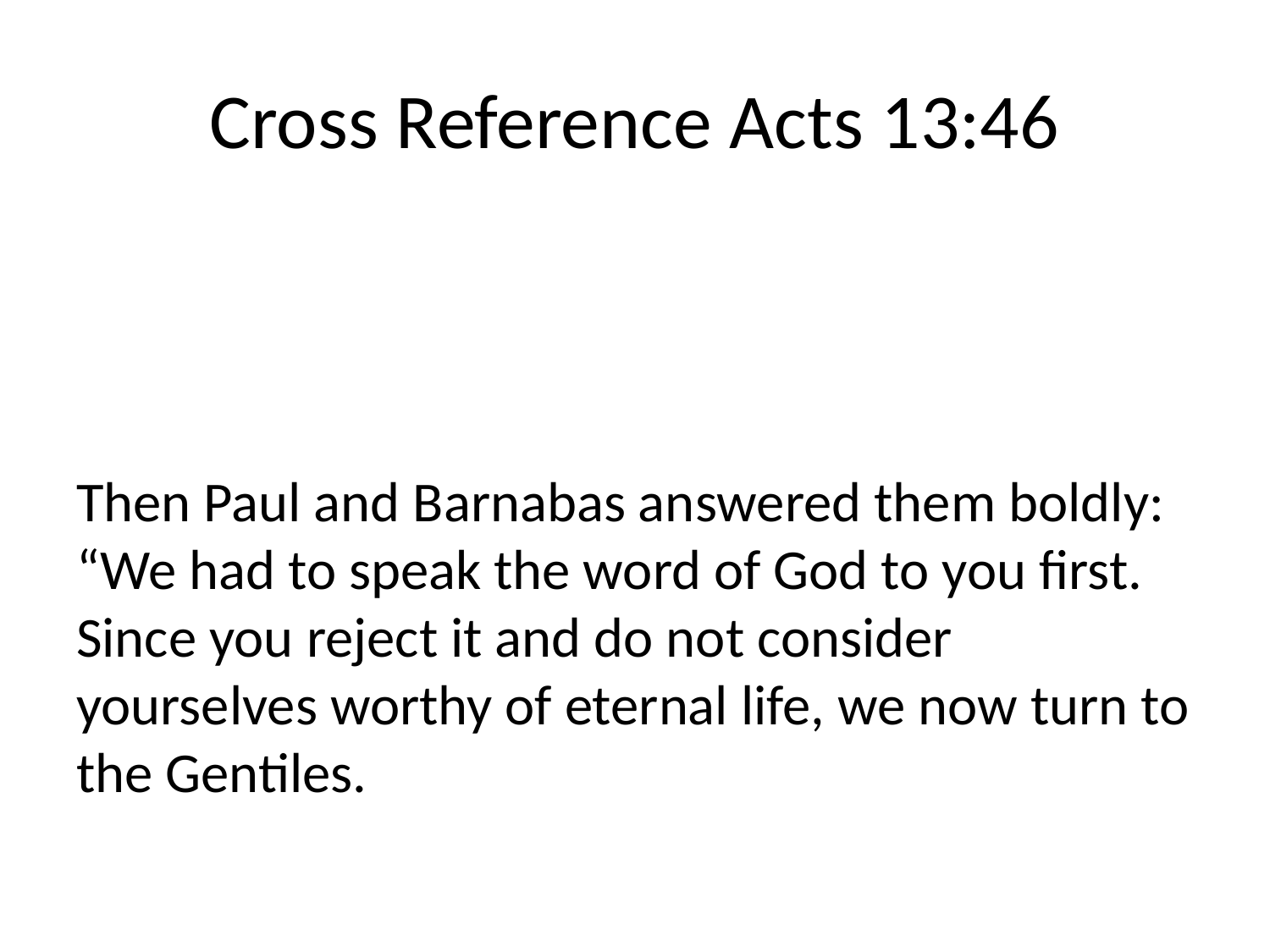

# Cross Reference Acts 13:46

Then Paul and Barnabas answered them boldly: “We had to speak the word of God to you first. Since you reject it and do not consider yourselves worthy of eternal life, we now turn to the Gentiles.